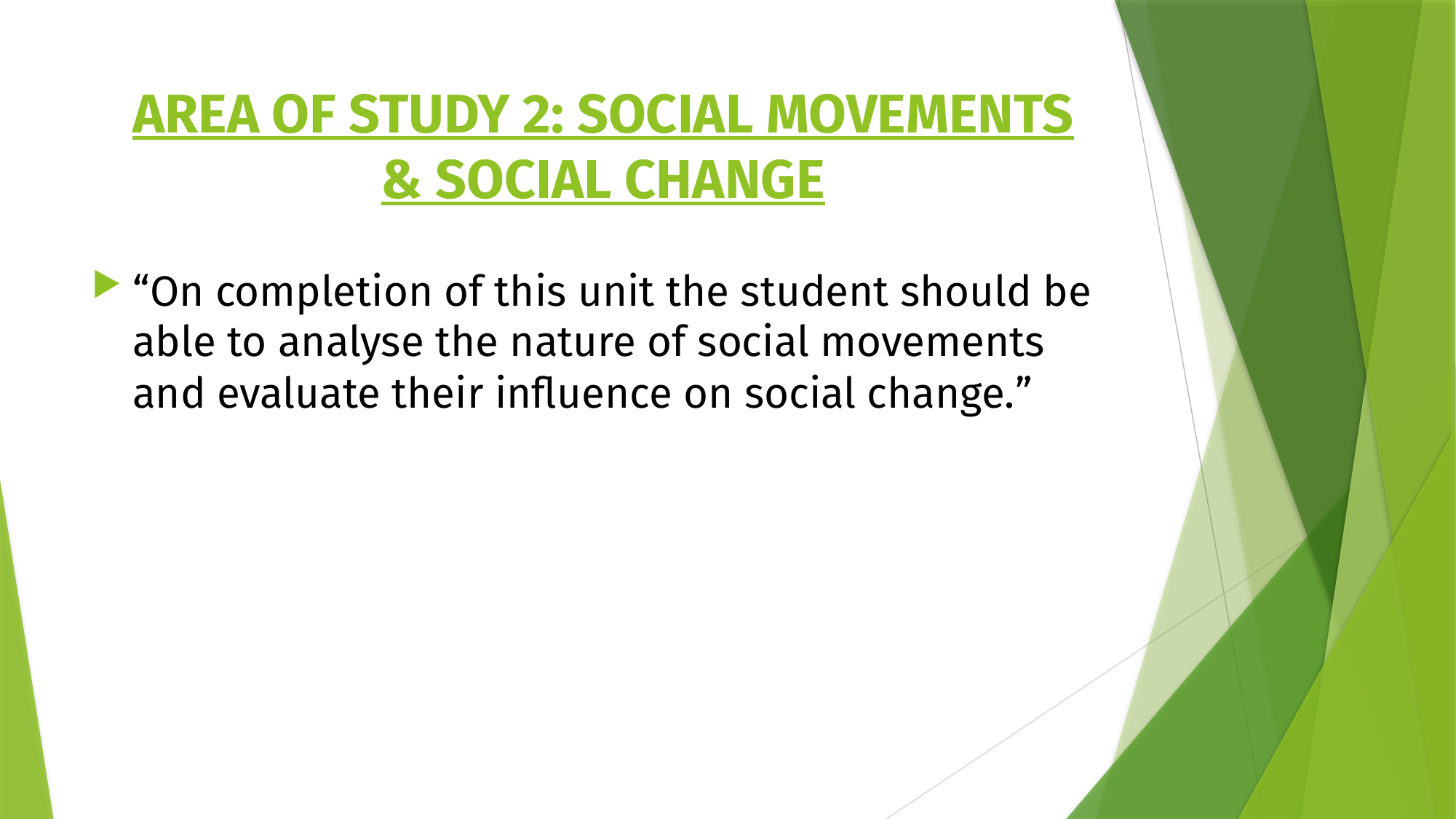

# AREA OF STUDY 2: SOCIAL MOVEMENTS & SOCIAL CHANGE
“On completion of this unit the student should be able to analyse the nature of social movements and evaluate their influence on social change.”